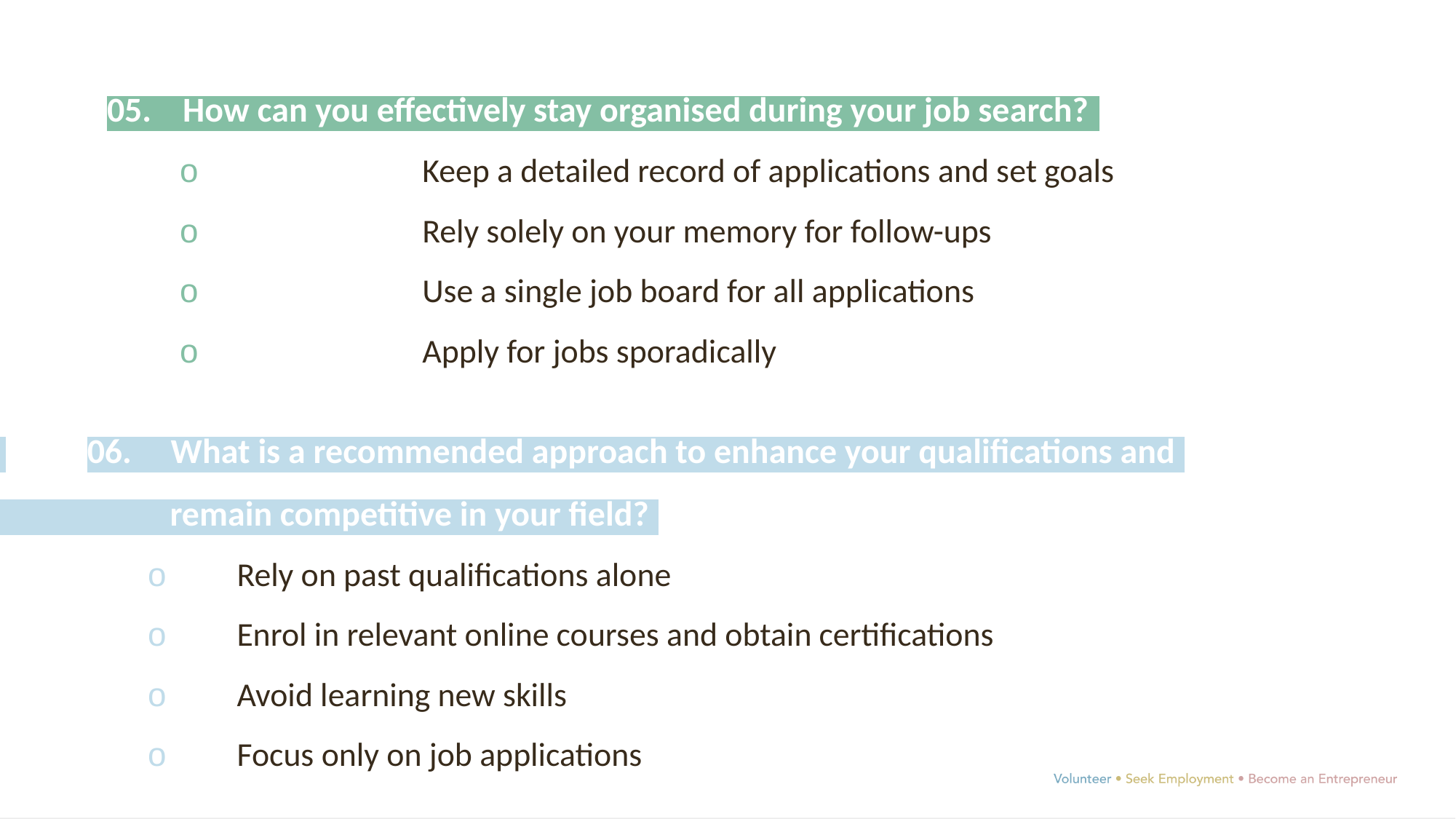

05.    How can you effectively stay organised during your job search?.
o	Keep a detailed record of applications and set goals
o	Rely solely on your memory for follow-ups
o	Use a single job board for all applications
o	Apply for jobs sporadically

 	06.     What is a recommended approach to enhance your qualifications and
                      remain competitive in your field?.
o	Rely on past qualifications alone
o	Enrol in relevant online courses and obtain certifications
o	Avoid learning new skills
o	Focus only on job applications